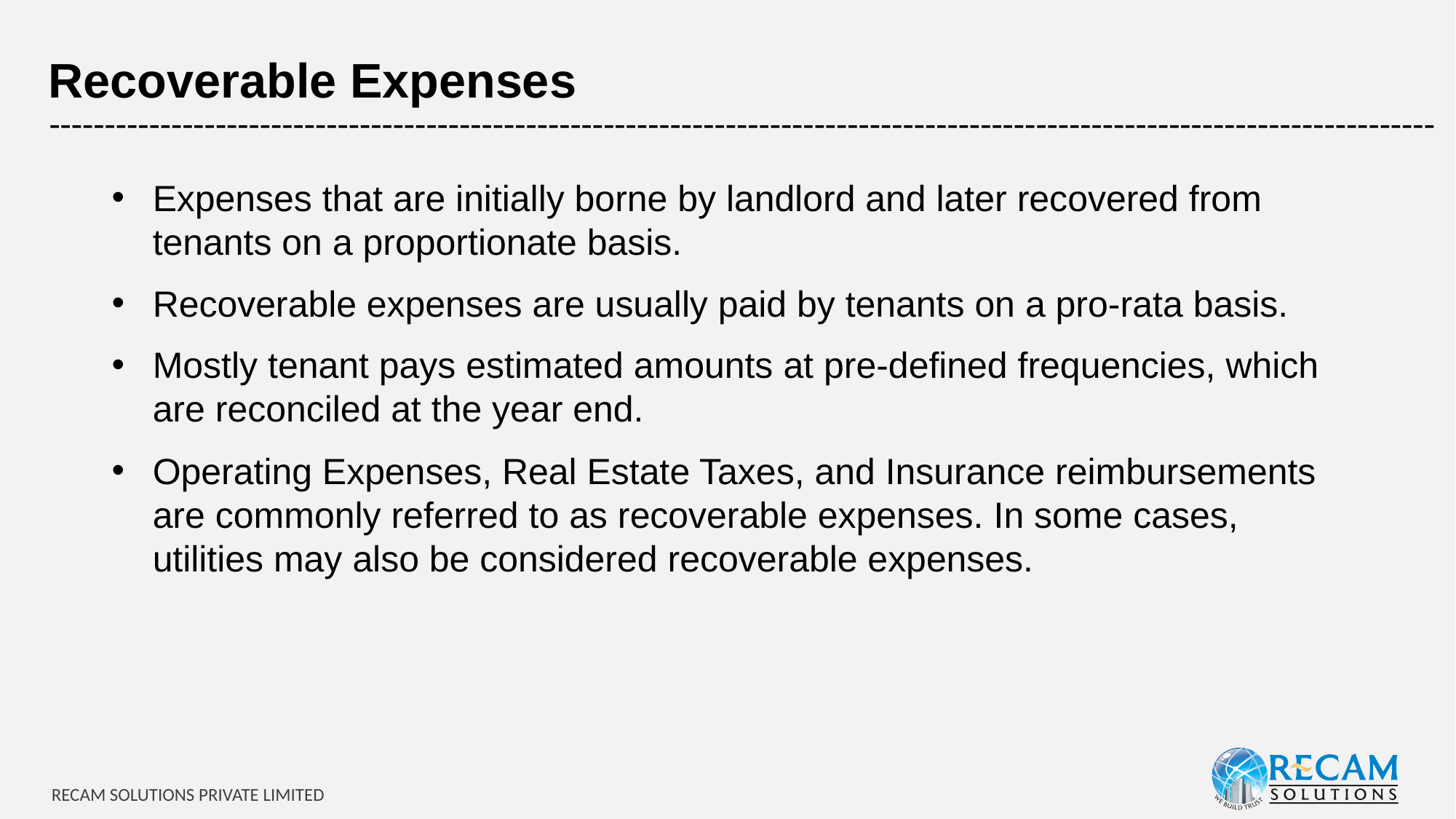

Recoverable Expenses
-----------------------------------------------------------------------------------------------------------------------------
Expenses that are initially borne by landlord and later recovered from tenants on a proportionate basis.
Recoverable expenses are usually paid by tenants on a pro-rata basis.
Mostly tenant pays estimated amounts at pre-defined frequencies, which are reconciled at the year end.
Operating Expenses, Real Estate Taxes, and Insurance reimbursements are commonly referred to as recoverable expenses. In some cases, utilities may also be considered recoverable expenses.
RECAM SOLUTIONS PRIVATE LIMITED